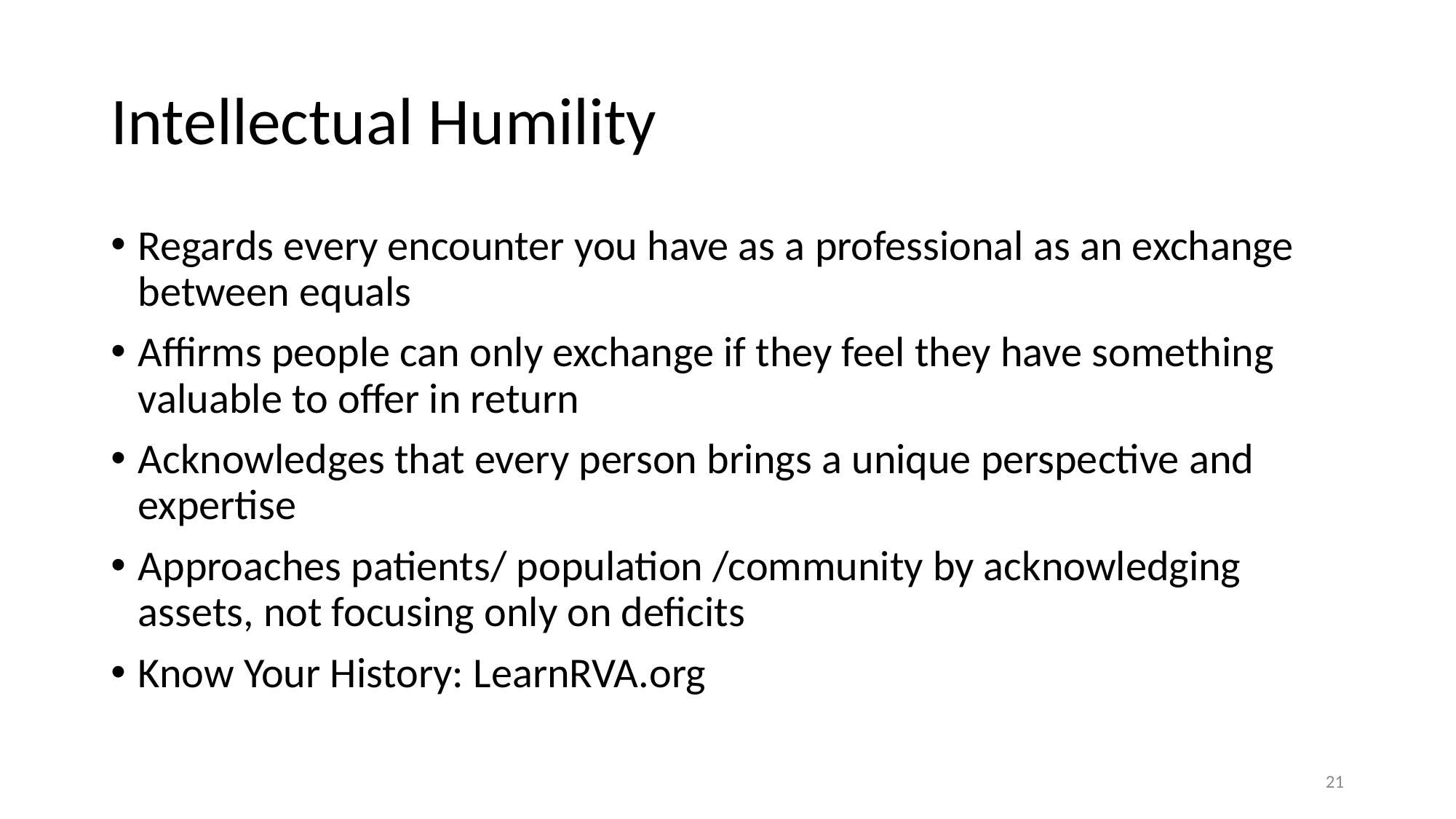

# Intellectual Humility
Regards every encounter you have as a professional as an exchange between equals
Affirms people can only exchange if they feel they have something valuable to offer in return
Acknowledges that every person brings a unique perspective and expertise
Approaches patients/ population /community by acknowledging assets, not focusing only on deficits
Know Your History: LearnRVA.org
21